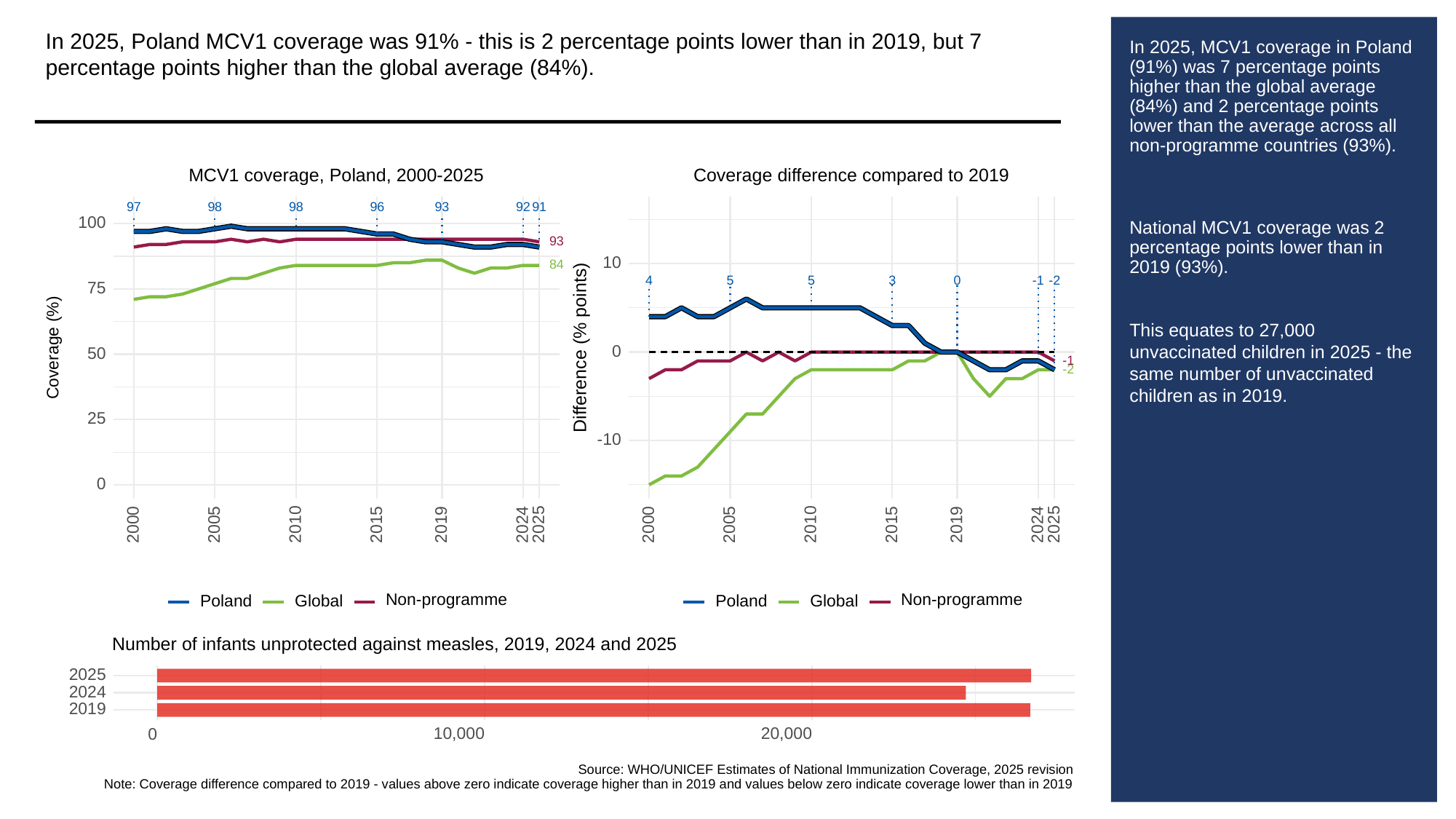

In 2025, Poland MCV1 coverage was 91% - this is 2 percentage points lower than in 2019, but 7 percentage points higher than the global average (84%).
# In 2025, MCV1 coverage in Poland (91%) was 7 percentage points higher than the global average (84%) and 2 percentage points lower than the average across all non-programme countries (93%).

National MCV1 coverage was 2 percentage points lower than in 2019 (93%).

This equates to 27,000 unvaccinated children in 2025 - the same number of unvaccinated children as in 2019.

MCV1 coverage, Poland, 2000-2025
Coverage difference compared to 2019

93
97
98
98
96
92
91
100

93

10

84

3
0
-1
-2
5
5
4
75

Difference (% points)
Coverage (%)
0
50

-1
-2

25

-10

0

2000
2005
2010
2015
2019
2024
2025
2000
2005
2010
2015
2019
2024
2025
Non-programme
Non-programme
Global
Global
Poland
Poland

Number of infants unprotected against measles, 2019, 2024 and 2025

2025

2024

2019

10,000
20,000
0
Source: WHO/UNICEF Estimates of National Immunization Coverage, 2025 revision
Note: Coverage difference compared to 2019 - values above zero indicate coverage higher than in 2019 and values below zero indicate coverage lower than in 2019